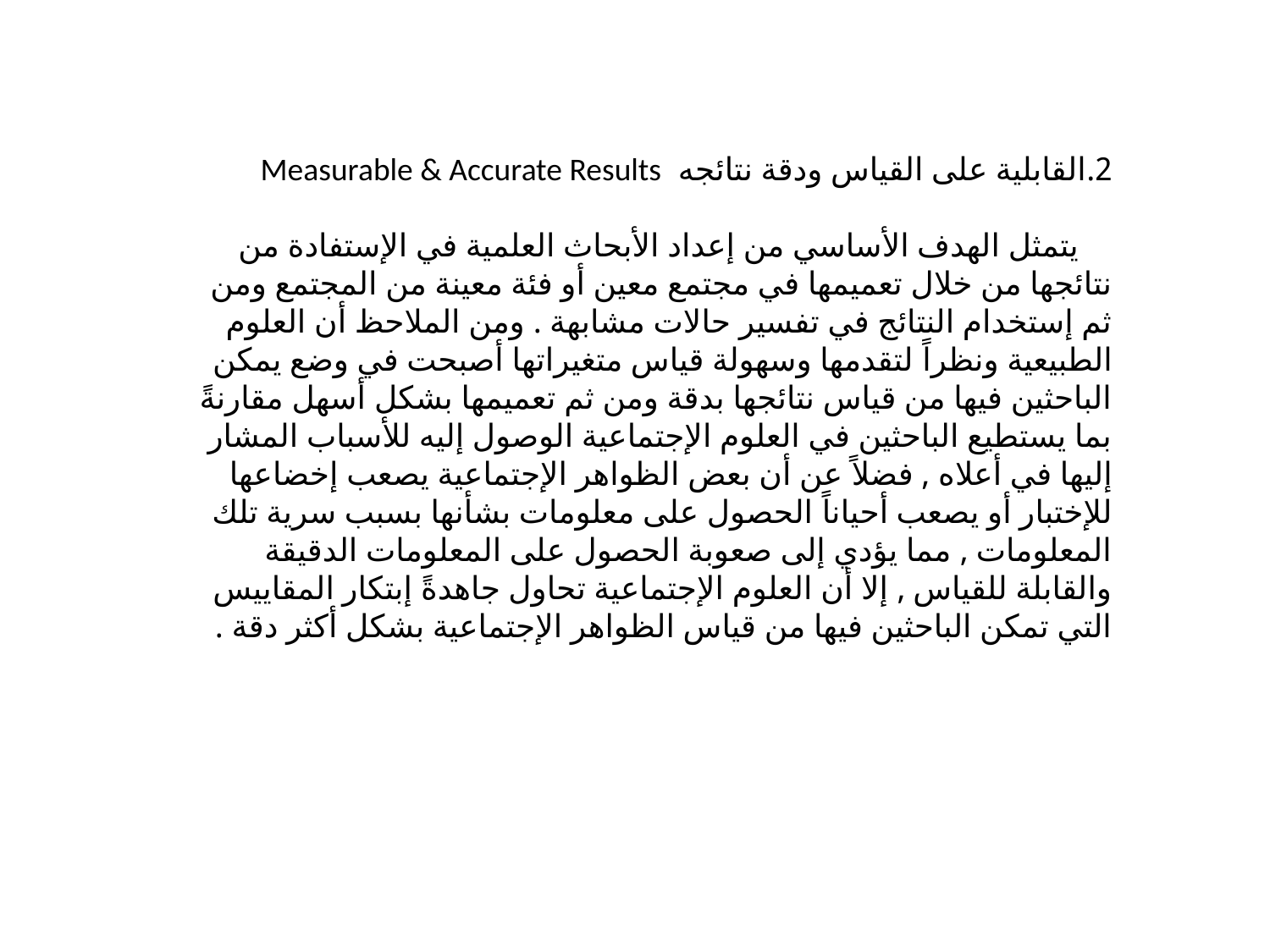

2.	القابلية على القياس ودقة نتائجه  Measurable & Accurate Results

    يتمثل الهدف الأساسي من إعداد الأبحاث العلمية في الإستفادة من نتائجها من خلال تعميمها في مجتمع معين أو فئة معينة من المجتمع ومن ثم إستخدام النتائج في تفسير حالات مشابهة . ومن الملاحظ أن العلوم الطبيعية ونظراً لتقدمها وسهولة قياس متغيراتها أصبحت في وضع يمكن الباحثين فيها من قياس نتائجها بدقة ومن ثم تعميمها بشكل أسهل مقارنةً بما يستطيع الباحثين في العلوم الإجتماعية الوصول إليه للأسباب المشار إليها في أعلاه , فضلاً عن أن بعض الظواهر الإجتماعية يصعب إخضاعها للإختبار أو يصعب أحياناً الحصول على معلومات بشأنها بسبب سرية تلك المعلومات , مما يؤدي إلى صعوبة الحصول على المعلومات الدقيقة والقابلة للقياس , إلا أن العلوم الإجتماعية تحاول جاهدةً إبتكار المقاييس التي تمكن الباحثين فيها من قياس الظواهر الإجتماعية بشكل أكثر دقة .